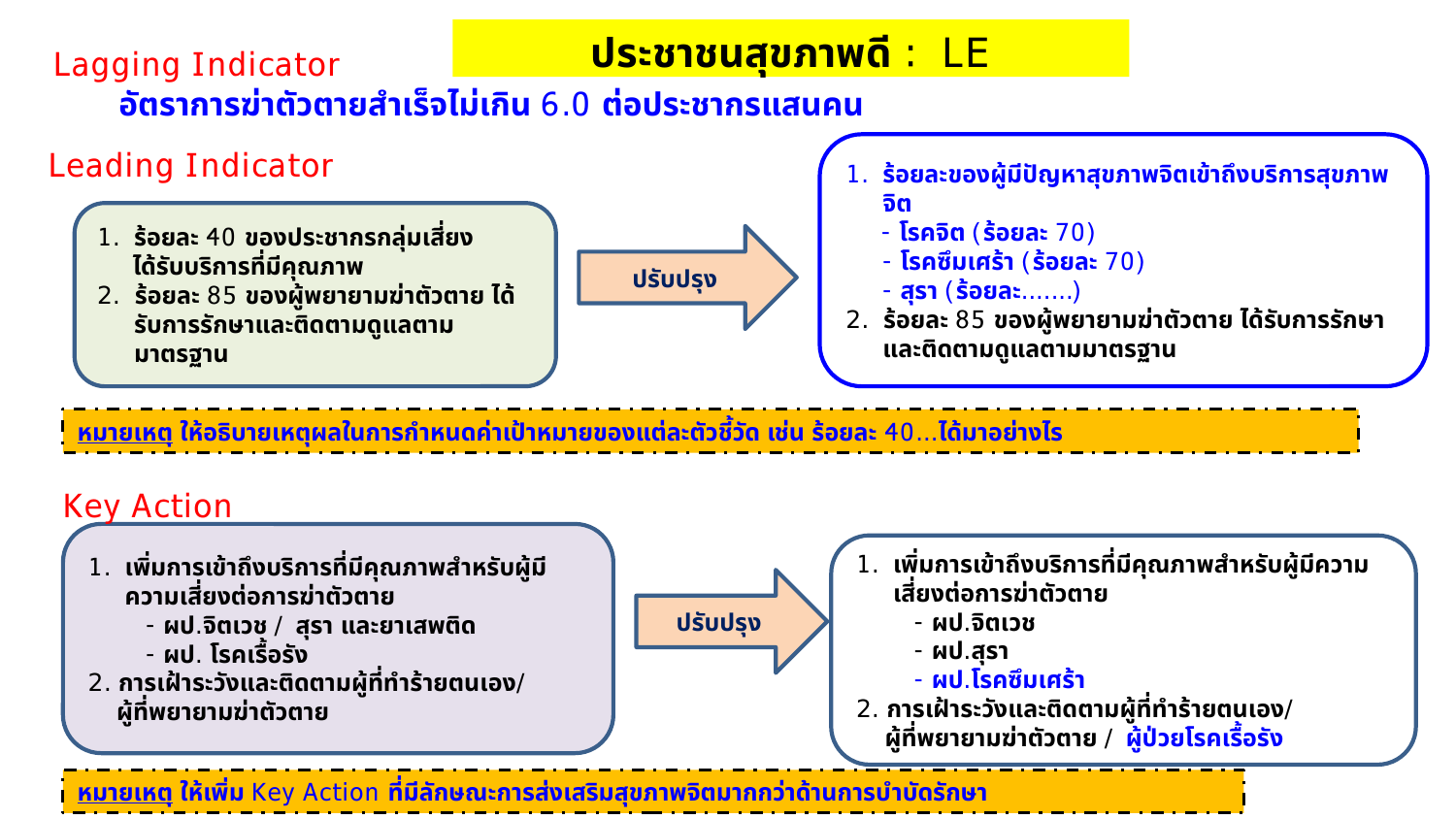

ประชาชนสุขภาพดี :  LE
# Lagging Indicator อัตราการฆ่าตัวตายสำเร็จไม่เกิน 6.0 ต่อประชากรแสนคน Leading Indicator
ร้อยละของผู้มีปัญหาสุขภาพจิตเข้าถึงบริการสุขภาพจิต
     - โรคจิต (ร้อยละ 70)
	- โรคซึมเศร้า (ร้อยละ 70)
	- สุรา (ร้อยละ.......)
2.  ร้อยละ 85 ของผู้พยายามฆ่าตัวตาย ได้รับการรักษาและติดตามดูแลตามมาตรฐาน
ร้อยละ 40 ของประชากรกลุ่มเสี่ยง
     ได้รับบริการที่มีคุณภาพ
2.  ร้อยละ 85 ของผู้พยายามฆ่าตัวตาย ได้รับการรักษาและติดตามดูแลตามมาตรฐาน
ปรับปรุง
หมายเหตุ ให้อธิบายเหตุผลในการกำหนดค่าเป้าหมายของแต่ละตัวชี้วัด เช่น ร้อยละ 40...ได้มาอย่างไร
Key Action
เพิ่มการเข้าถึงบริการที่มีคุณภาพสำหรับผู้มีความเสี่ยงต่อการฆ่าตัวตาย
	   - ผป.จิตเวช / สุรา และยาเสพติด
	   - ผป. โรคเรื้อรัง
2. การเฝ้าระวังและติดตามผู้ที่ทำร้ายตนเอง/
    ผู้ที่พยายามฆ่าตัวตาย
เพิ่มการเข้าถึงบริการที่มีคุณภาพสำหรับผู้มีความเสี่ยงต่อการฆ่าตัวตาย
	   - ผป.จิตเวช
	   - ผป.สุรา
	   - ผป.โรคซึมเศร้า
2. การเฝ้าระวังและติดตามผู้ที่ทำร้ายตนเอง/
    ผู้ที่พยายามฆ่าตัวตาย / ผู้ป่วยโรคเรื้อรัง
ปรับปรุง
หมายเหตุ ให้เพิ่ม Key Action ที่มีลักษณะการส่งเสริมสุขภาพจิตมากกว่าด้านการบำบัดรักษา